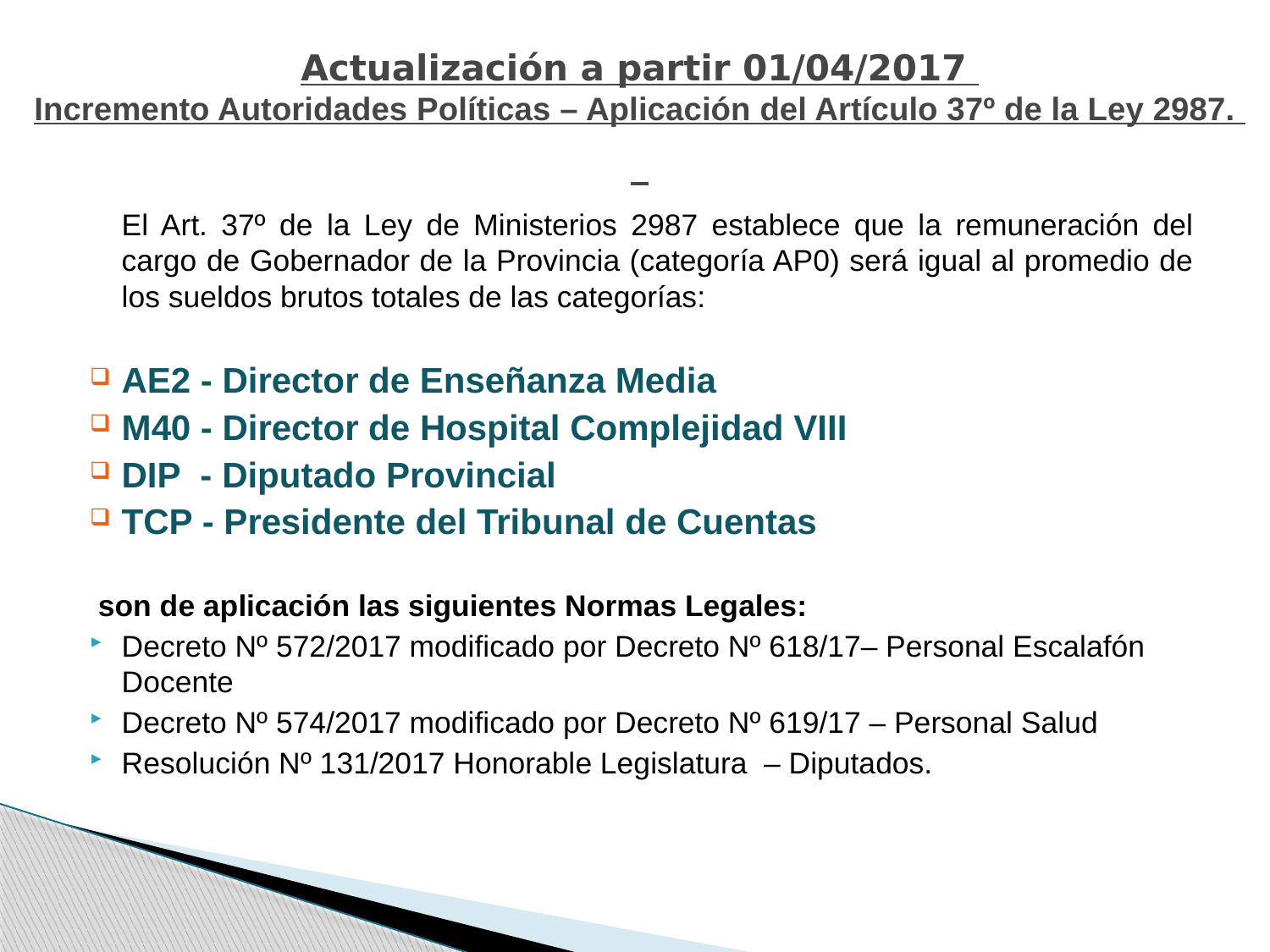

# Actualización a partir 01/04/2017 Incremento Autoridades Políticas – Aplicación del Artículo 37º de la Ley 2987.

	El Art. 37º de la Ley de Ministerios 2987 establece que la remuneración del cargo de Gobernador de la Provincia (categoría AP0) será igual al promedio de los sueldos brutos totales de las categorías:

AE2 - Director de Enseñanza Media
M40 - Director de Hospital Complejidad VIII
DIP  - Diputado Provincial
TCP - Presidente del Tribunal de Cuentas

 son de aplicación las siguientes Normas Legales:
Decreto Nº 572/2017 modificado por Decreto Nº 618/17– Personal Escalafón Docente
Decreto Nº 574/2017 modificado por Decreto Nº 619/17 – Personal Salud
Resolución Nº 131/2017 Honorable Legislatura  – Diputados.